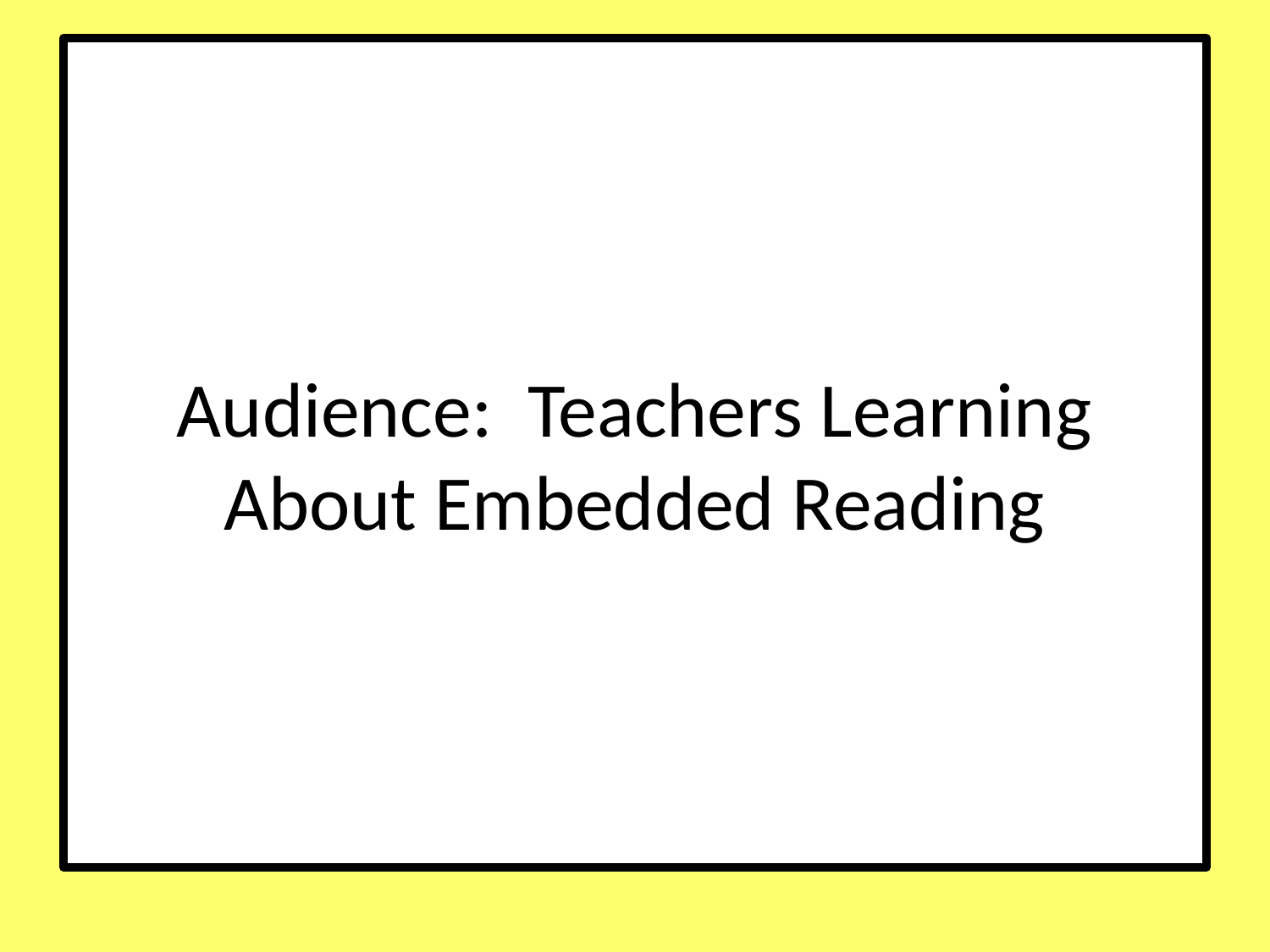

# Audience:  Teachers Learning About Embedded Reading